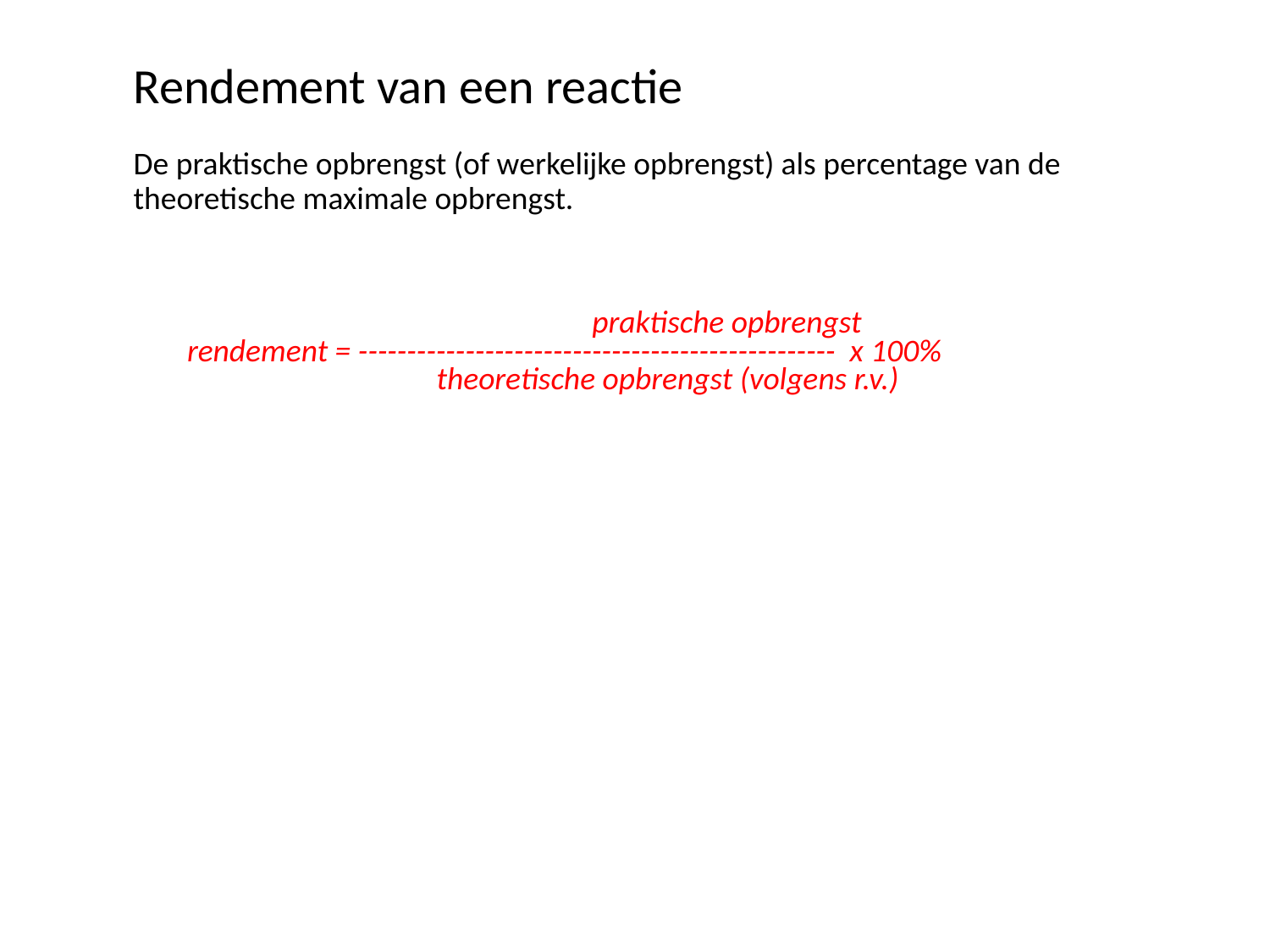

Rendement van een reactie

De praktische opbrengst (of werkelijke opbrengst) als percentage van de theoretische maximale opbrengst. 				Tabel 97F

		                           praktische opbrengst
      rendement = -------------------------------------------------  x 100%
	                       theoretische opbrengst (volgens r.v.)